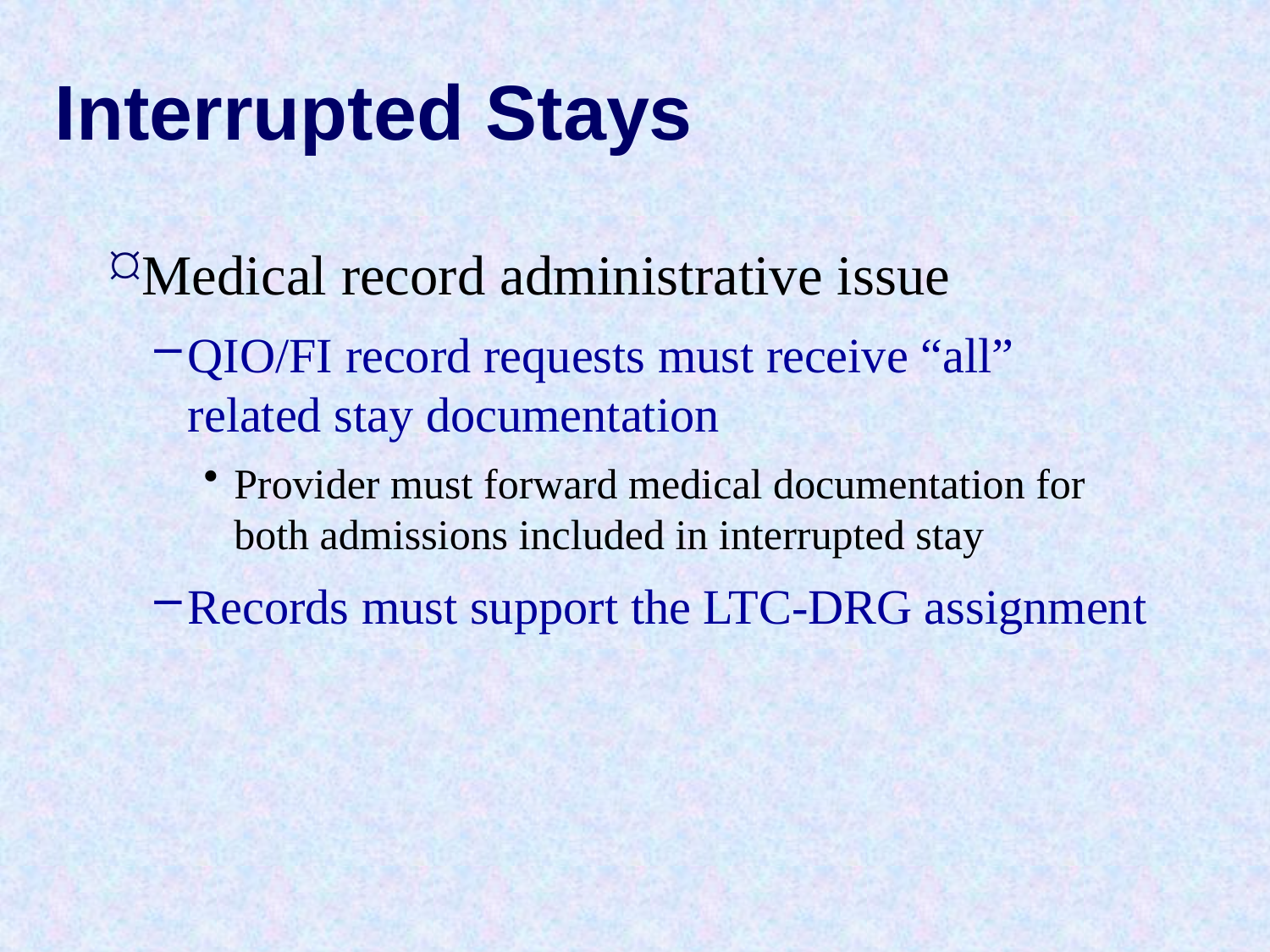

# Interrupted Stays
Medical record administrative issue
QIO/FI record requests must receive “all” related stay documentation
Provider must forward medical documentation for both admissions included in interrupted stay
Records must support the LTC-DRG assignment